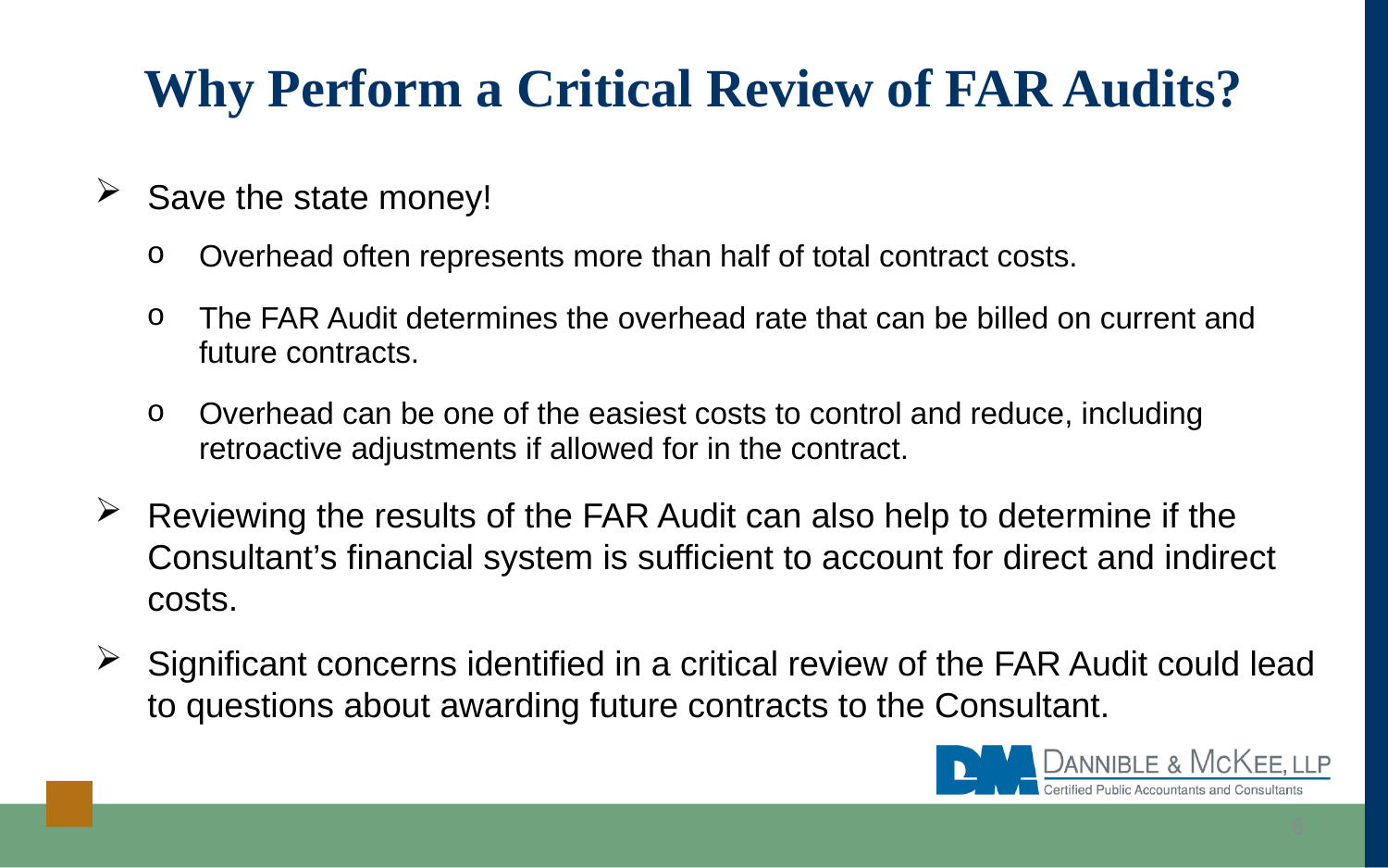

# Why Perform a Critical Review of FAR Audits?
Save the state money!
Overhead often represents more than half of total contract costs.
The FAR Audit determines the overhead rate that can be billed on current and future contracts.
Overhead can be one of the easiest costs to control and reduce, including retroactive adjustments if allowed for in the contract.
Reviewing the results of the FAR Audit can also help to determine if the Consultant’s financial system is sufficient to account for direct and indirect costs.
Significant concerns identified in a critical review of the FAR Audit could lead to questions about awarding future contracts to the Consultant.

6